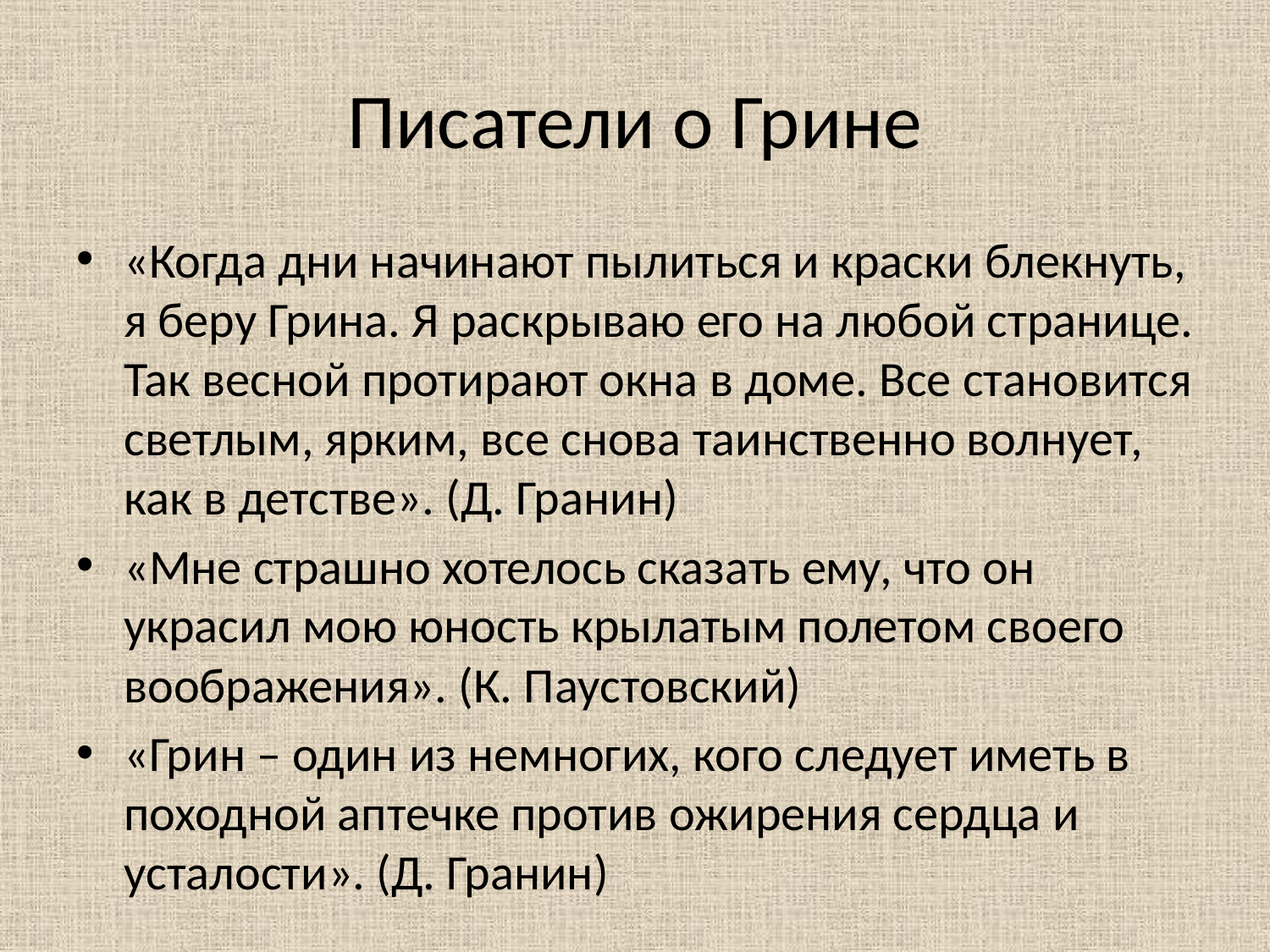

# Писатели о Грине
«Когда дни начинают пылиться и краски блекнуть, я беру Грина. Я раскрываю его на любой странице. Так весной протирают окна в доме. Все становится светлым, ярким, все снова таинственно волнует, как в детстве». (Д. Гранин)
«Мне страшно хотелось сказать ему, что он украсил мою юность крылатым полетом своего воображения». (К. Паустовский)
«Грин – один из немногих, кого следует иметь в походной аптечке против ожирения сердца и усталости». (Д. Гранин)